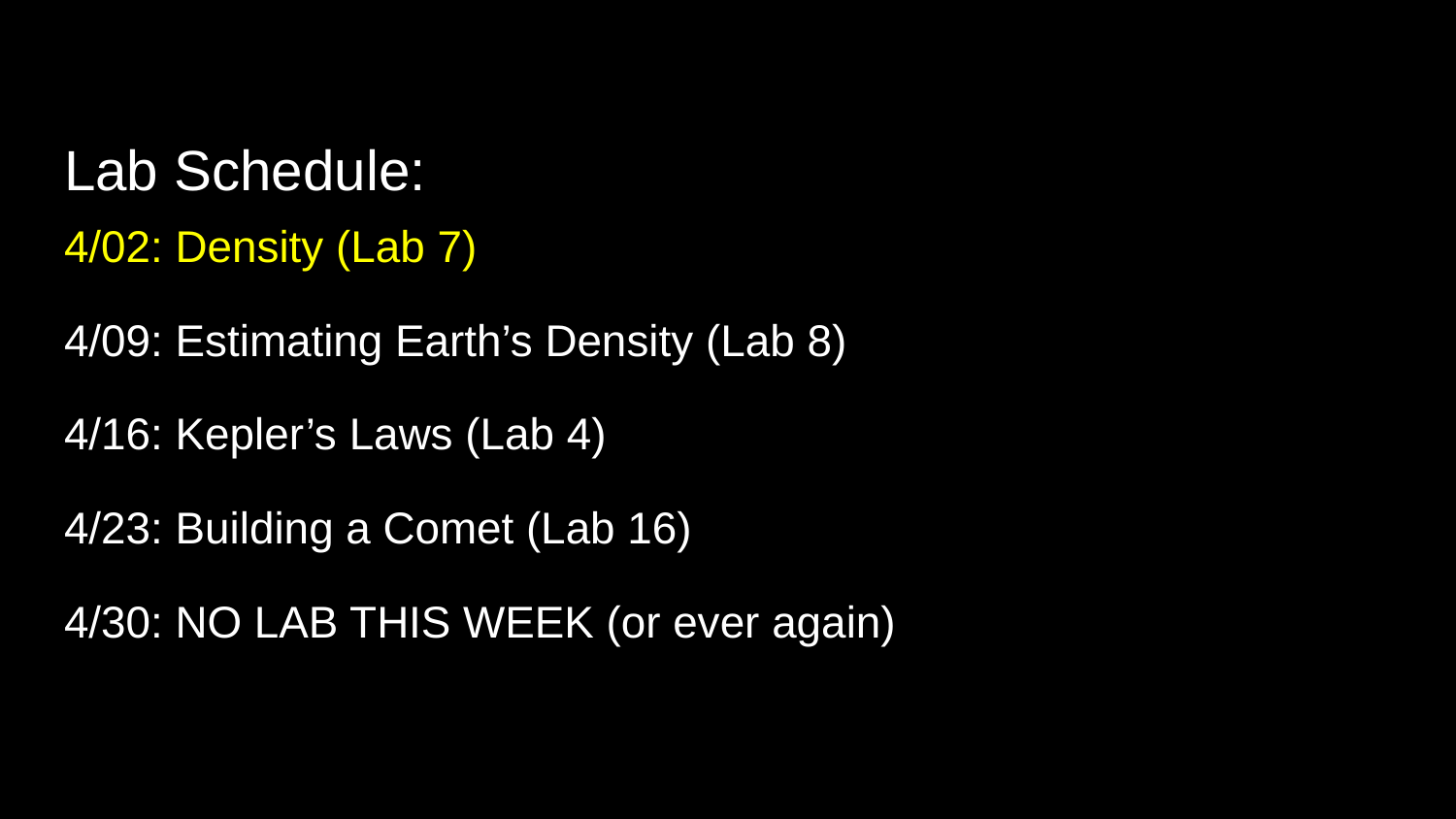

# Lab Schedule:

4/02: Density (Lab 7)
4/09: Estimating Earth’s Density (Lab 8)
4/16: Kepler’s Laws (Lab 4)
4/23: Building a Comet (Lab 16)
4/30: NO LAB THIS WEEK (or ever again)